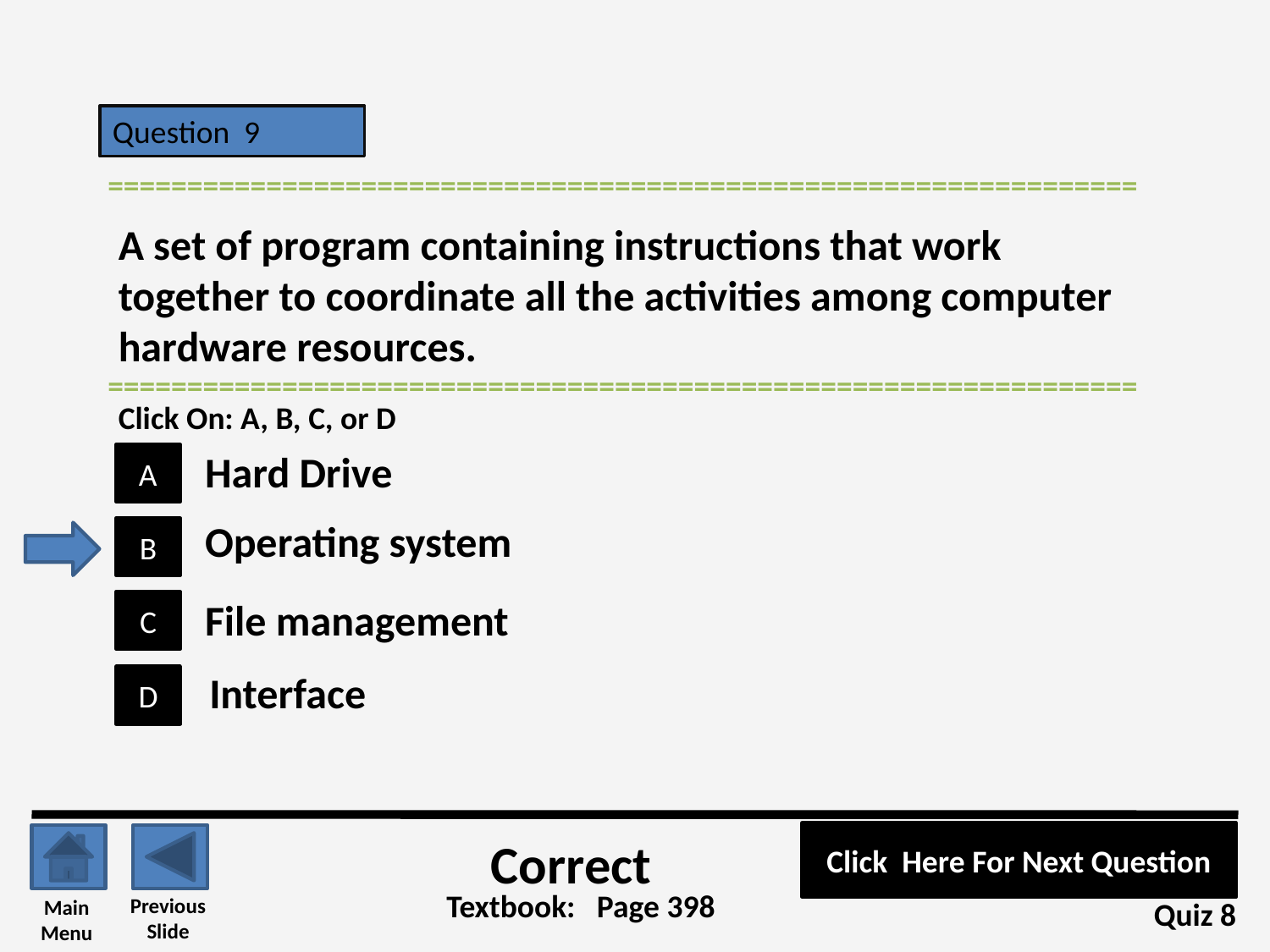

Question  9
=================================================================
A set of program containing instructions that work together to coordinate all the activities among computer hardware resources.
=================================================================
Click On: A, B, C, or D

Hard Drive
A

Operating system
B

File management
C

Interface
D
Click  Here For Next Question

Correct
Textbook:   Page 398
Previous
Slide
Main
Menu
Quiz 8